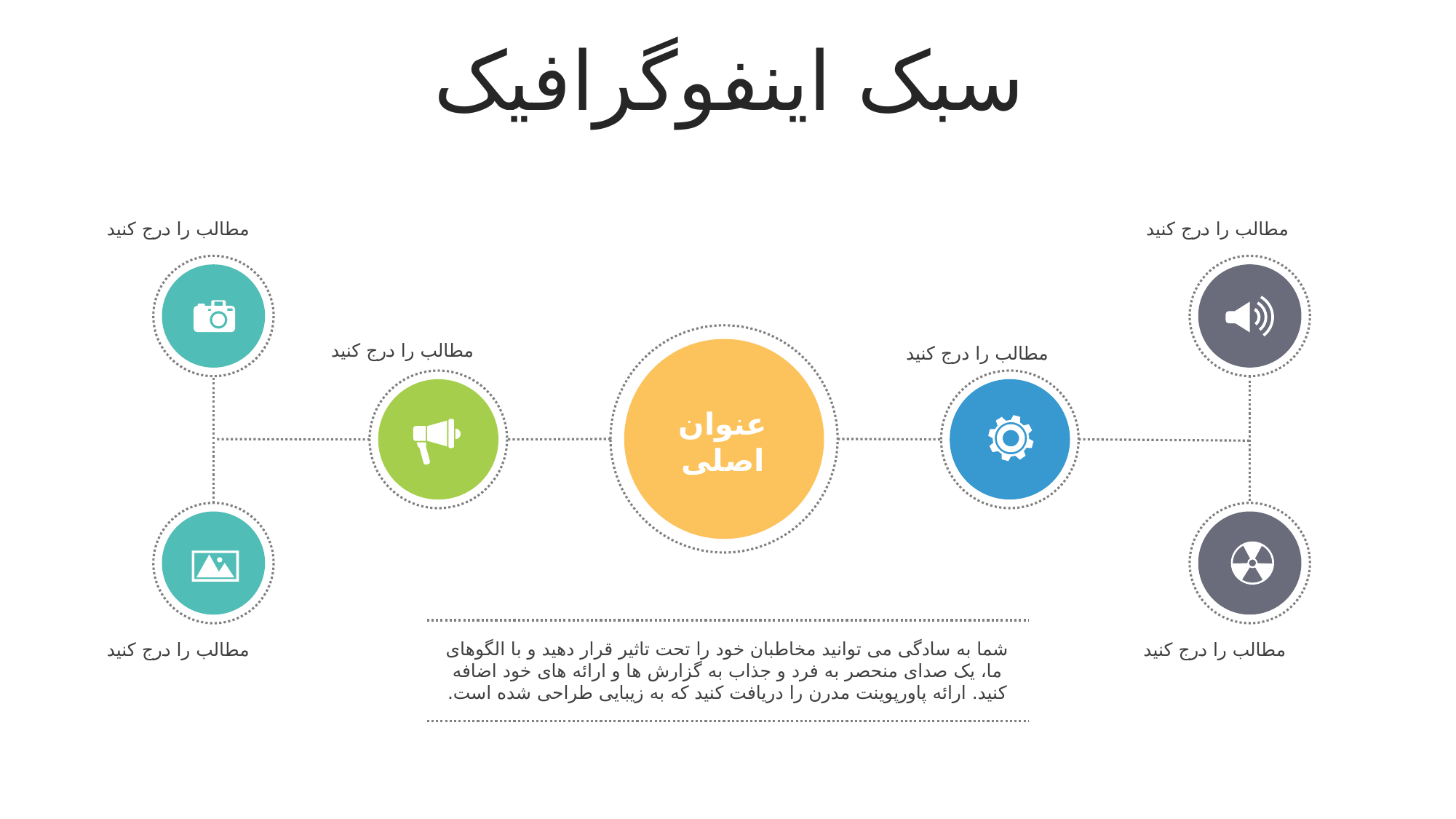

سبک اینفوگرافیک
مطالب را درج کنید
مطالب را درج کنید

مطالب را درج کنید
مطالب را درج کنید

عنوان
اصلی

شما به سادگی می توانید مخاطبان خود را تحت تاثیر قرار دهید و با الگوهای ما، یک صدای منحصر به فرد و جذاب به گزارش ها و ارائه های خود اضافه کنید. ارائه پاورپوینت مدرن را دریافت کنید که به زیبایی طراحی شده است.
مطالب را درج کنید
مطالب را درج کنید